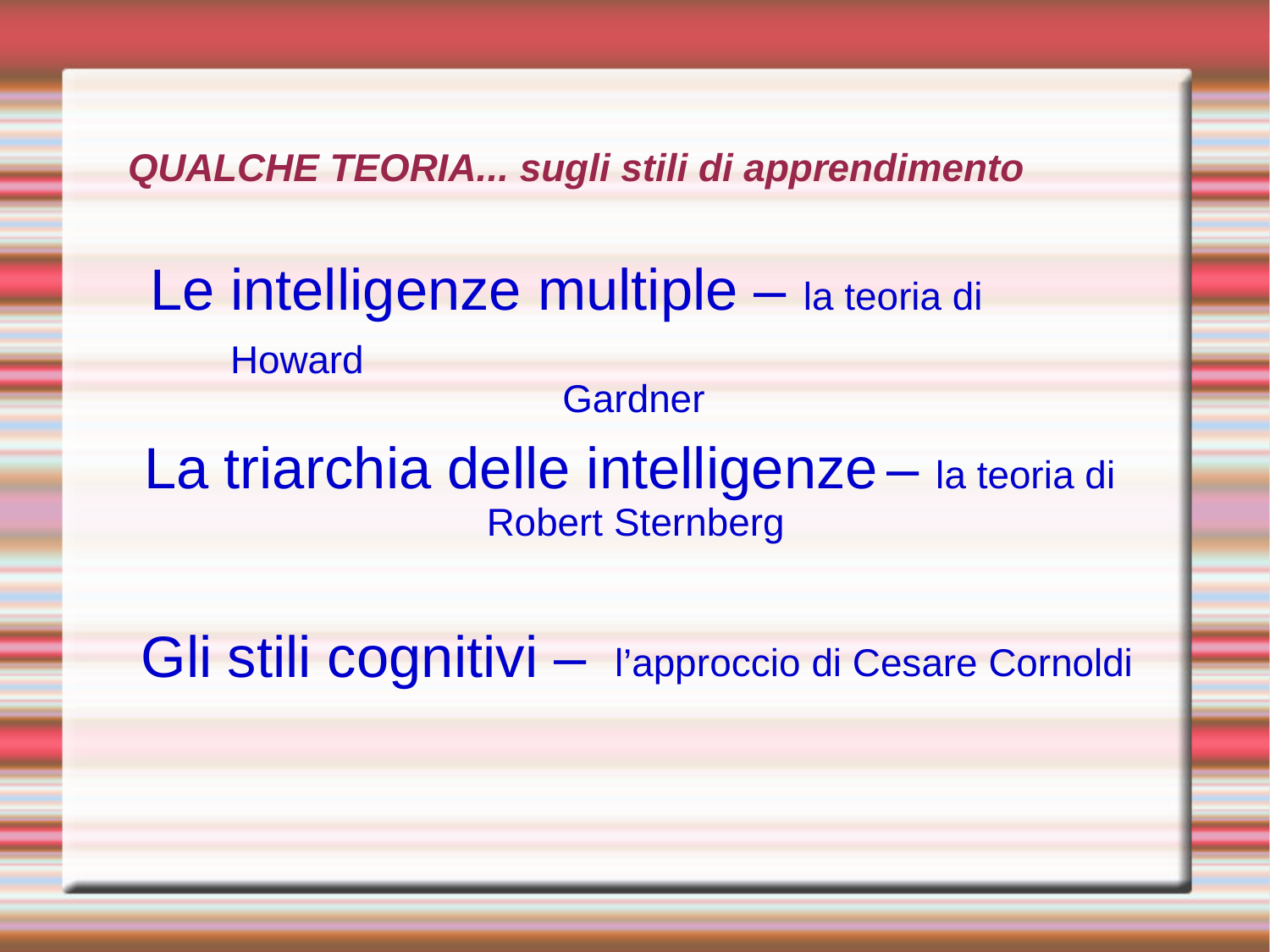

QUALCHE TEORIA... sugli stili di apprendimento
Le
intelligenze multiple – la teoria di Howard
Gardner
La
– la teoria di
triarchia delle intelligenze
Robert Sternberg
Gli
stili cognitivi –
l’approccio di Cesare Cornoldi